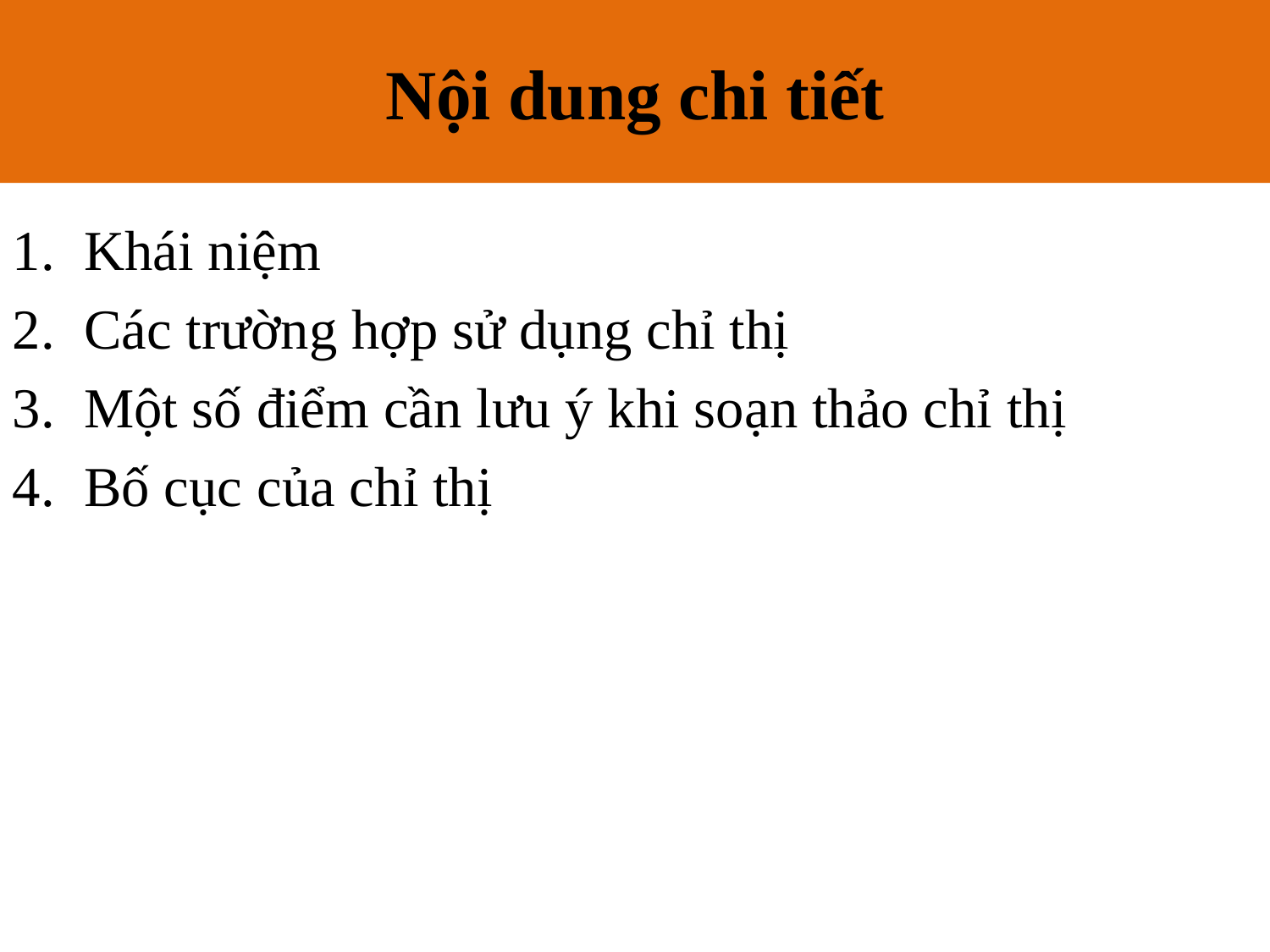

# Nội dung chi tiết
Khái niệm
Các trường hợp sử dụng chỉ thị
Một số điểm cần lưu ý khi soạn thảo chỉ thị
Bố cục của chỉ thị